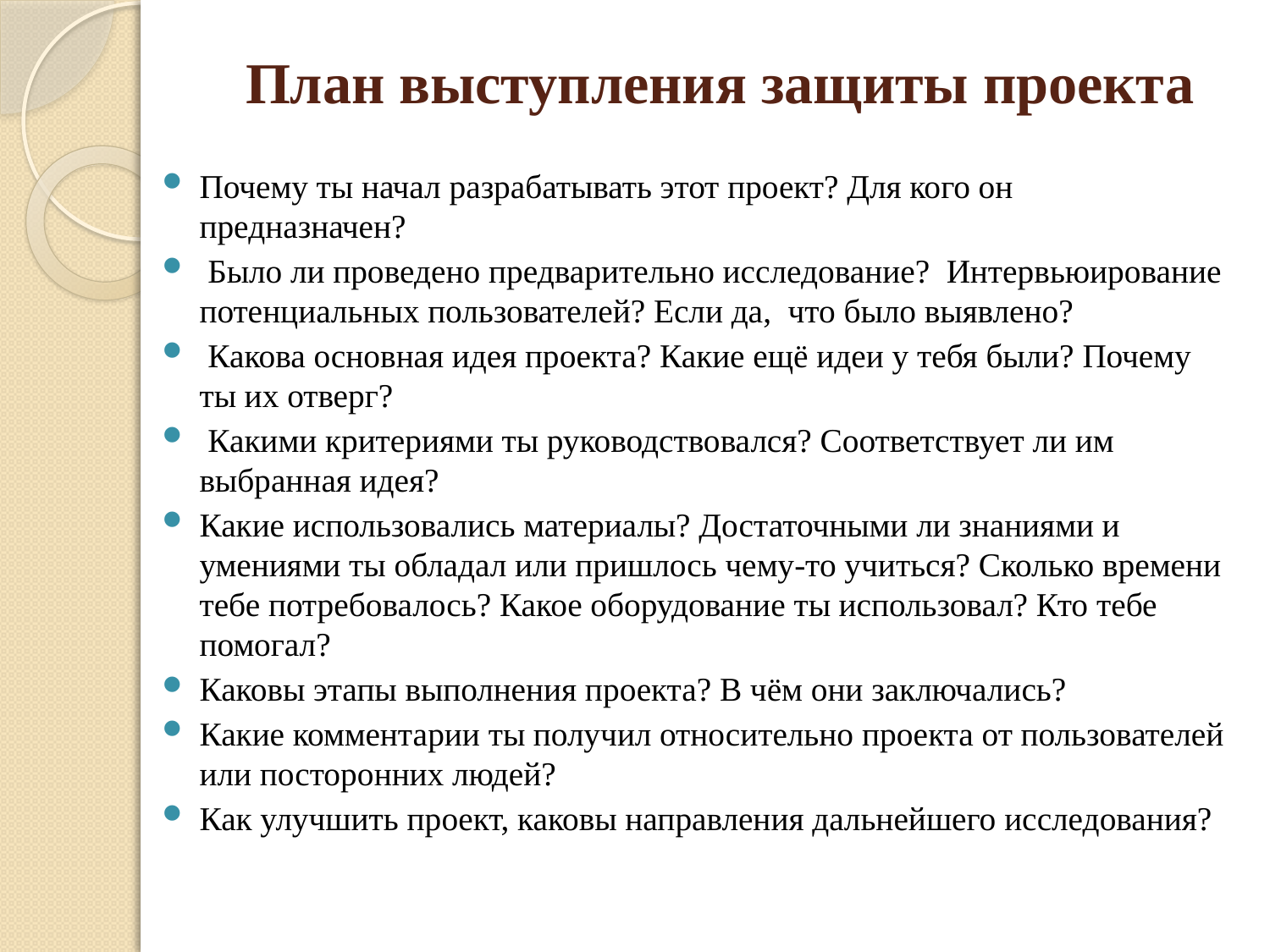

# План выступления защиты проекта
Почему ты начал разрабатывать этот проект? Для кого он предназначен?
 Было ли проведено предварительно исследование?  Интервьюирование потенциальных пользователей? Если да,  что было выявлено?
 Какова основная идея проекта? Какие ещё идеи у тебя были? Почему ты их отверг?
 Какими критериями ты руководствовался? Соответствует ли им выбранная идея?
Какие использовались материалы? Достаточными ли знаниями и умениями ты обладал или пришлось чему-то учиться? Сколько времени тебе потребовалось? Какое оборудование ты использовал? Кто тебе помогал?
Каковы этапы выполнения проекта? В чём они заключались?
Какие комментарии ты получил относительно проекта от пользователей или посторонних людей?
Как улучшить проект, каковы направления дальнейшего исследования?